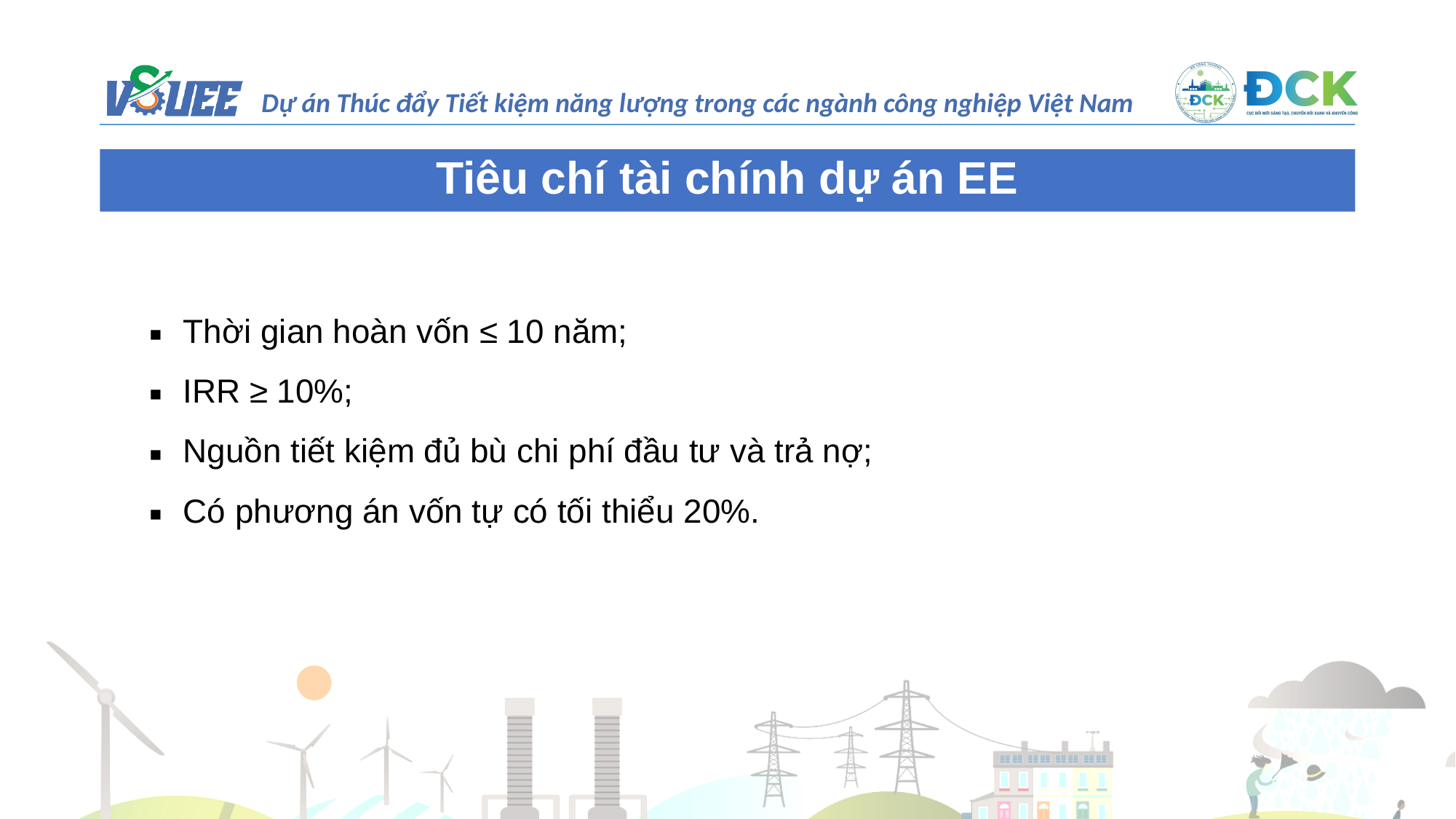

Tiêu chí tài chính dự án EE
Thời gian hoàn vốn ≤ 10 năm;
IRR ≥ 10%;
Nguồn tiết kiệm đủ bù chi phí đầu tư và trả nợ;
Có phương án vốn tự có tối thiểu 20%.